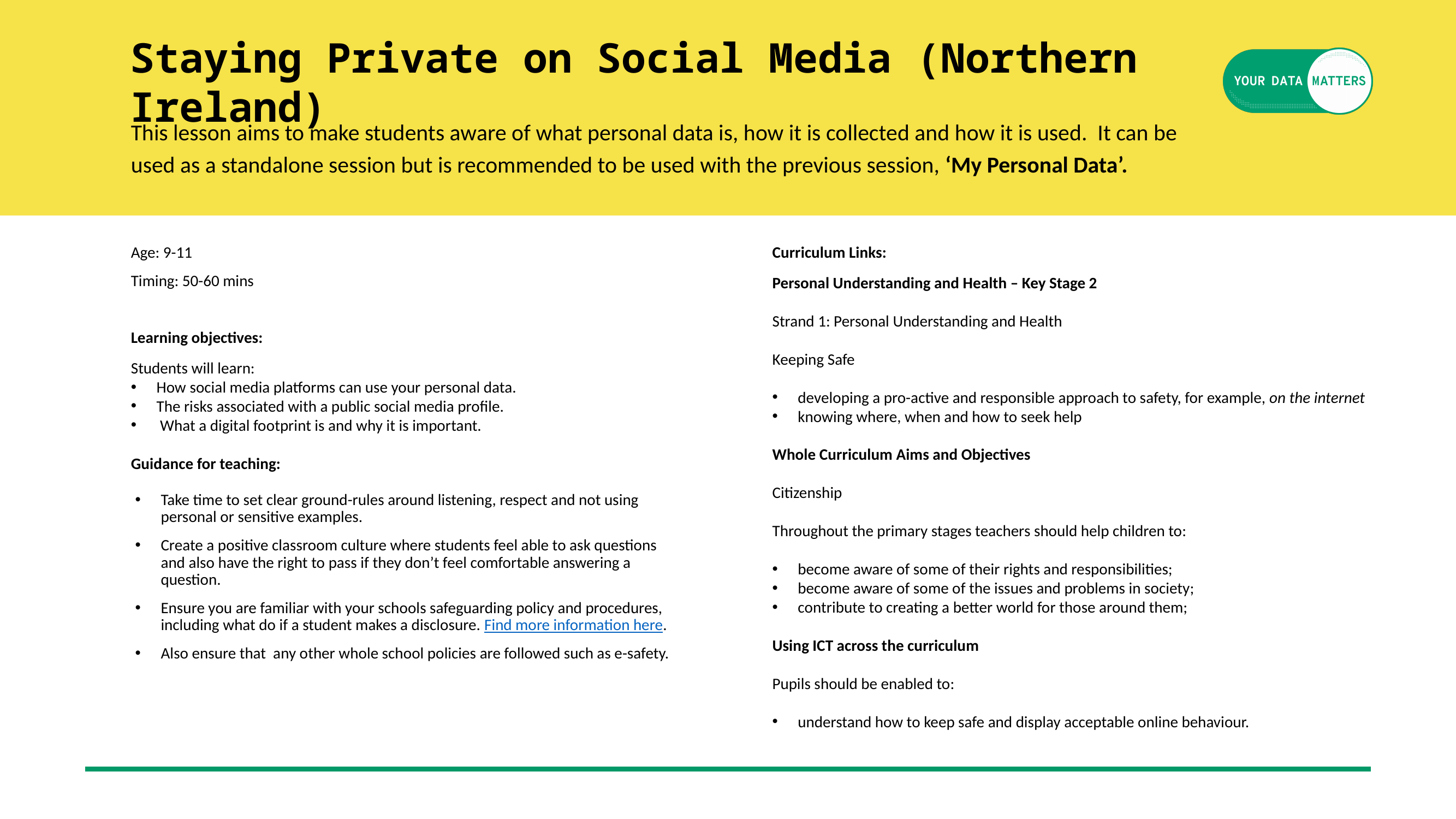

Staying Private on Social Media (Northern Ireland)
This lesson aims to make students aware of what personal data is, how it is collected and how it is used.  It can be used as a standalone session but is recommended to be used with the previous session, ‘My Personal Data’.
Age: 9-11
Timing: 50-60 mins

Learning objectives:
Students will learn:
How social media platforms can use your personal data.
The risks associated with a public social media profile.
 What a digital footprint is and why it is important.

Guidance for teaching:
Take time to set clear ground-rules around listening, respect and not using personal or sensitive examples.
Create a positive classroom culture where students feel able to ask questions and also have the right to pass if they don’t feel comfortable answering a question.
Ensure you are familiar with your schools safeguarding policy and procedures, including what do if a student makes a disclosure. Find more information here.
Also ensure that  any other whole school policies are followed such as e-safety.

Curriculum Links:
Personal Understanding and Health – Key Stage 2

Strand 1: Personal Understanding and Health

Keeping Safe

developing a pro-active and responsible approach to safety, for example, on the internet
knowing where, when and how to seek help

Whole Curriculum Aims and Objectives

Citizenship

Throughout the primary stages teachers should help children to:

become aware of some of their rights and responsibilities;
become aware of some of the issues and problems in society;
contribute to creating a better world for those around them;

Using ICT across the curriculum

Pupils should be enabled to:

understand how to keep safe and display acceptable online behaviour.